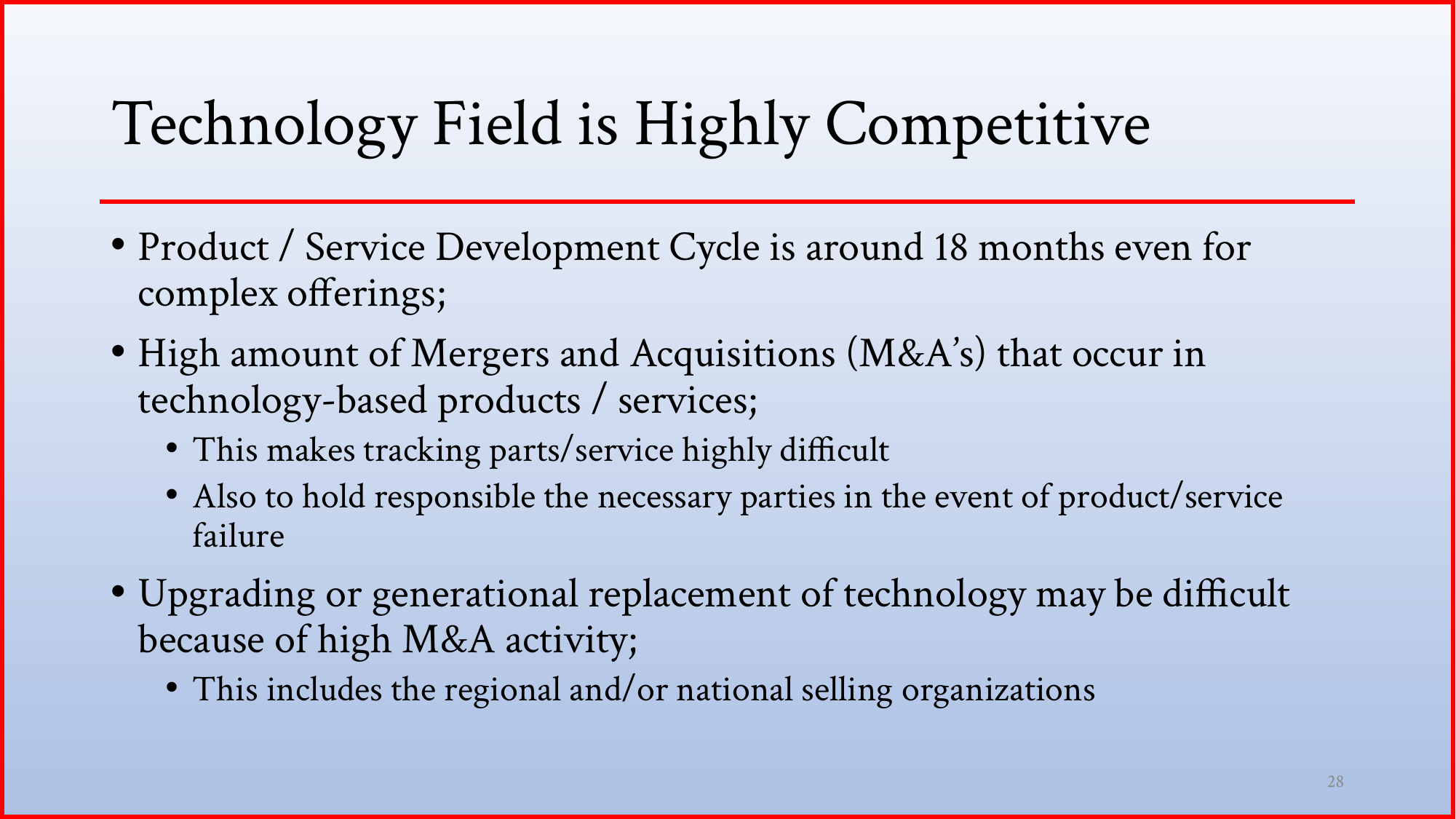

# Technology Field is Highly Competitive
Product / Service Development Cycle is around 18 months even for complex offerings;
High amount of Mergers and Acquisitions (M&A’s) that occur in technology-based products / services;
This makes tracking parts/service highly difficult
Also to hold responsible the necessary parties in the event of product/service failure
Upgrading or generational replacement of technology may be difficult because of high M&A activity;
This includes the regional and/or national selling organizations
28